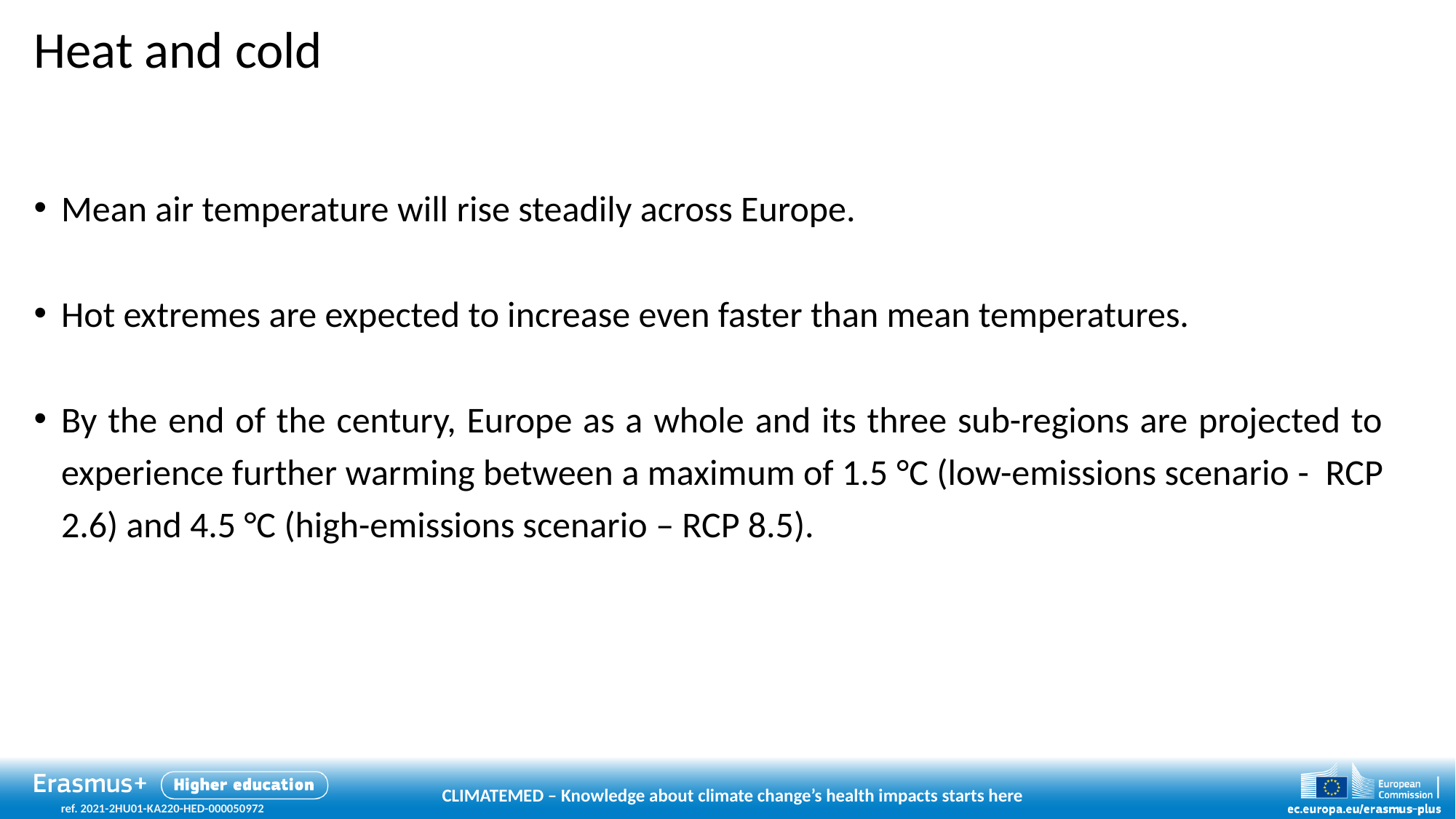

# Heat and cold
Mean air temperature will rise steadily across Europe.
Hot extremes are expected to increase even faster than mean temperatures.
By the end of the century, Europe as a whole and its three sub-regions are projected to experience further warming between a maximum of 1.5 °C (low-emissions scenario -  RCP 2.6) and 4.5 °C (high-emissions scenario – RCP 8.5).